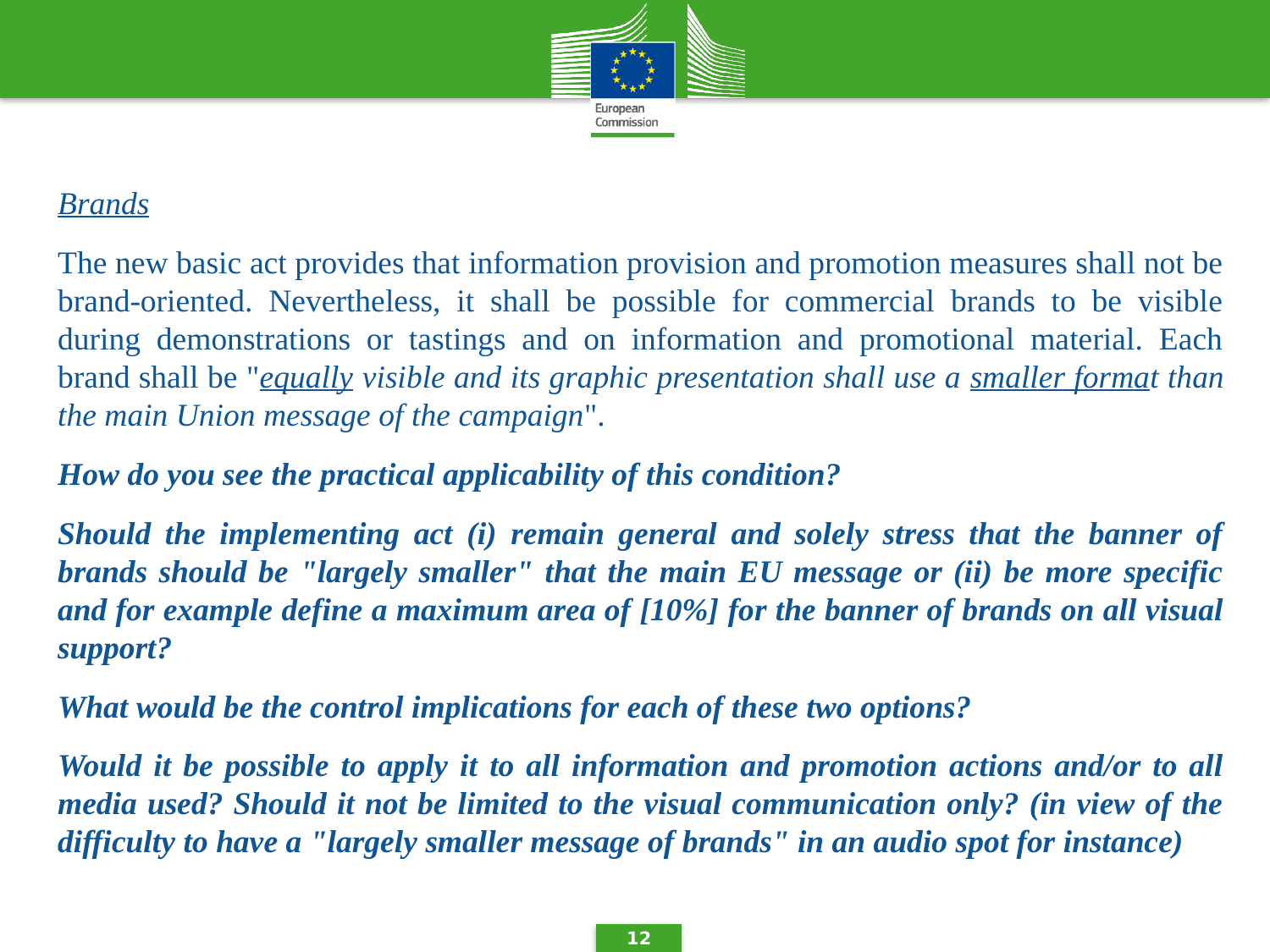

Brands
The new basic act provides that information provision and promotion measures shall not be brand-oriented. Nevertheless, it shall be possible for commercial brands to be visible during demonstrations or tastings and on information and promotional material. Each brand shall be "equally visible and its graphic presentation shall use a smaller format than the main Union message of the campaign".
How do you see the practical applicability of this condition?
Should the implementing act (i) remain general and solely stress that the banner of brands should be "largely smaller" that the main EU message or (ii) be more specific and for example define a maximum area of [10%] for the banner of brands on all visual support?
What would be the control implications for each of these two options?
Would it be possible to apply it to all information and promotion actions and/or to all media used? Should it not be limited to the visual communication only? (in view of the difficulty to have a "largely smaller message of brands" in an audio spot for instance)

12